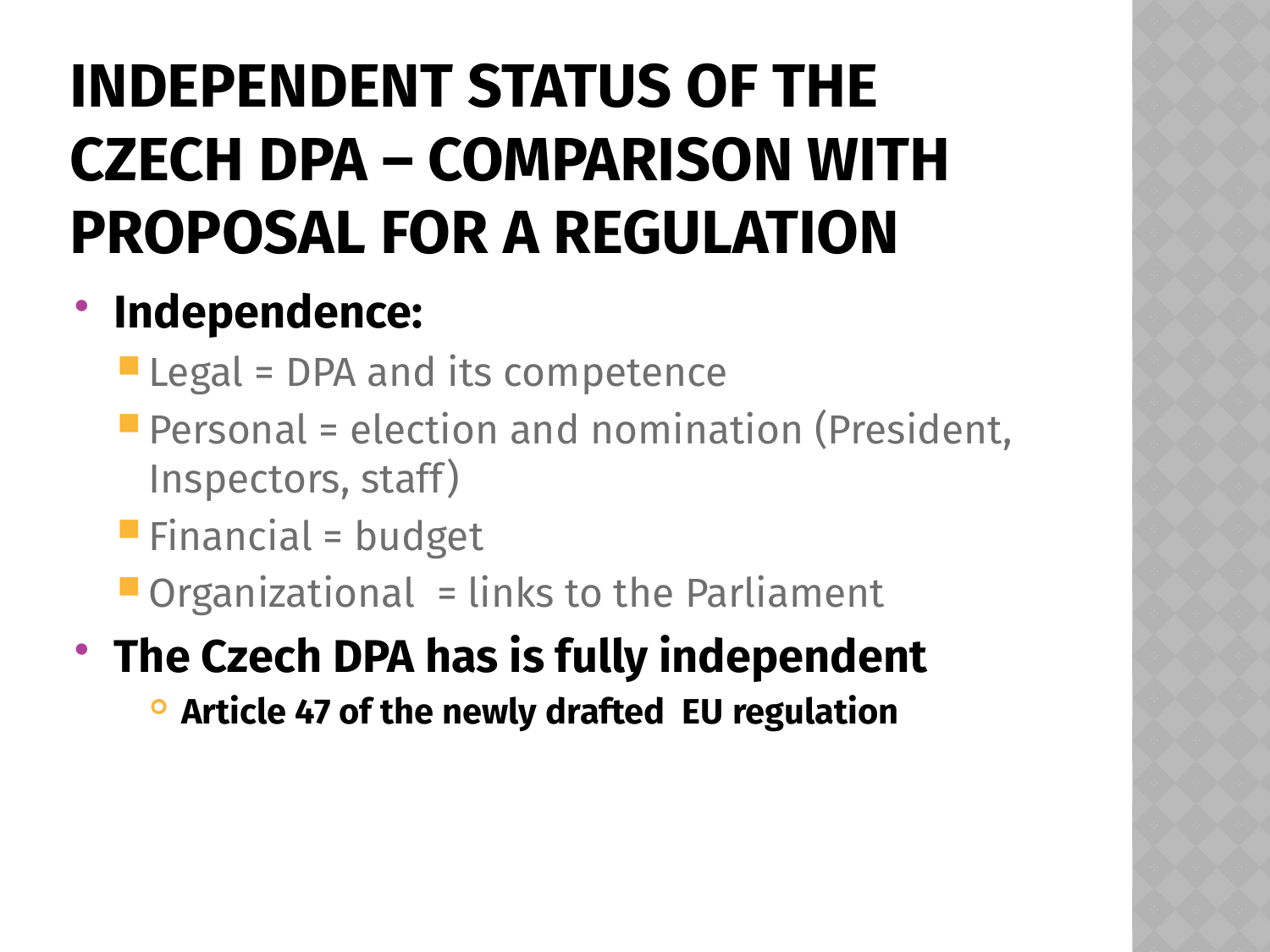

# Independent status of The Czech DPA – comparison with proposal for a regulation
Independence:
Legal = DPA and its competence
Personal = election and nomination (President, Inspectors, staff)
Financial = budget
Organizational  = links to the Parliament
The Czech DPA has is fully independent
Article 47 of the newly drafted  EU regulation